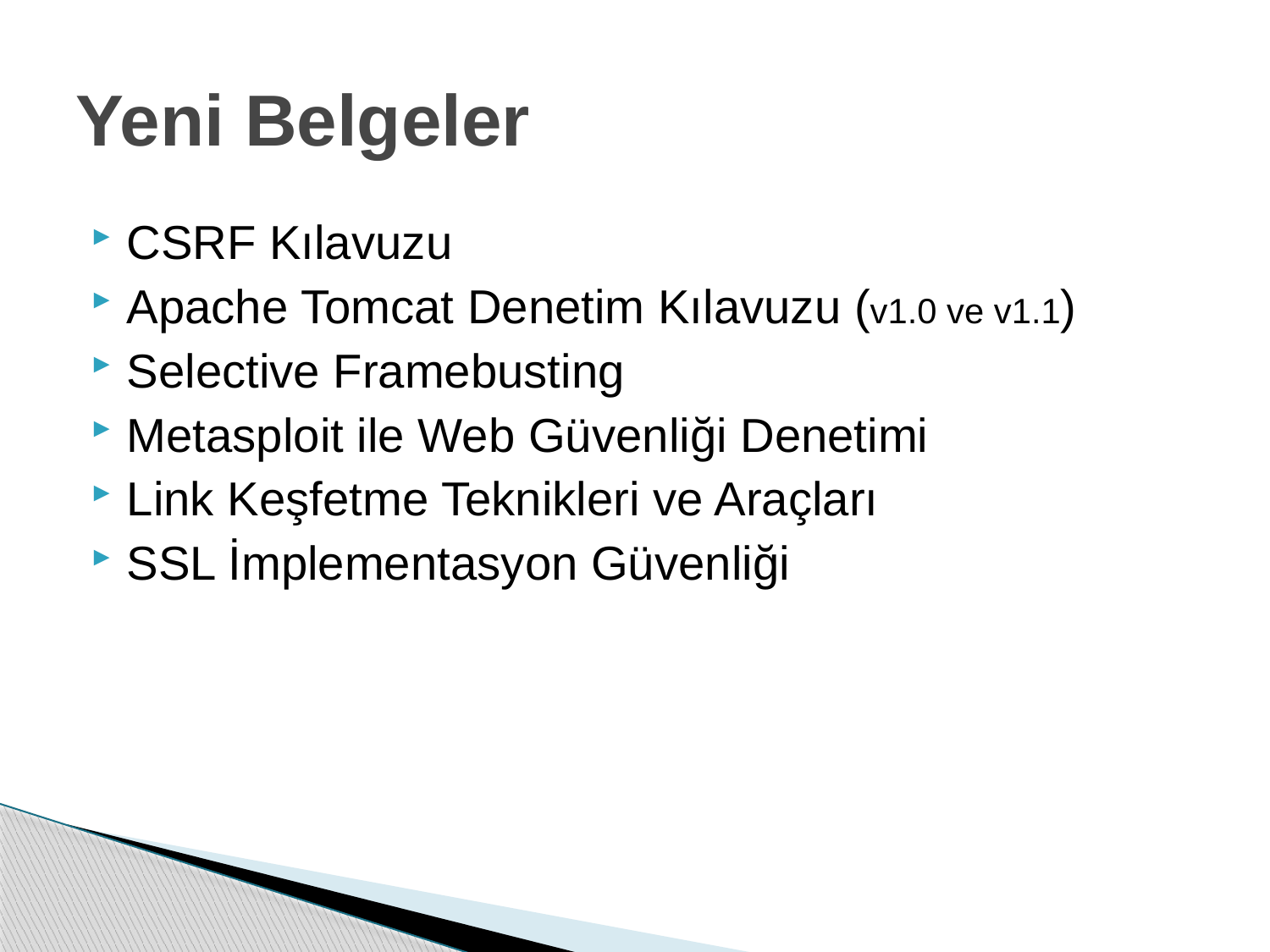

# Yeni Belgeler
CSRF Kılavuzu
Apache Tomcat Denetim Kılavuzu (v1.0 ve v1.1)
Selective Framebusting
Metasploit ile Web Güvenliği Denetimi
Link Keşfetme Teknikleri ve Araçları
SSL İmplementasyon Güvenliği